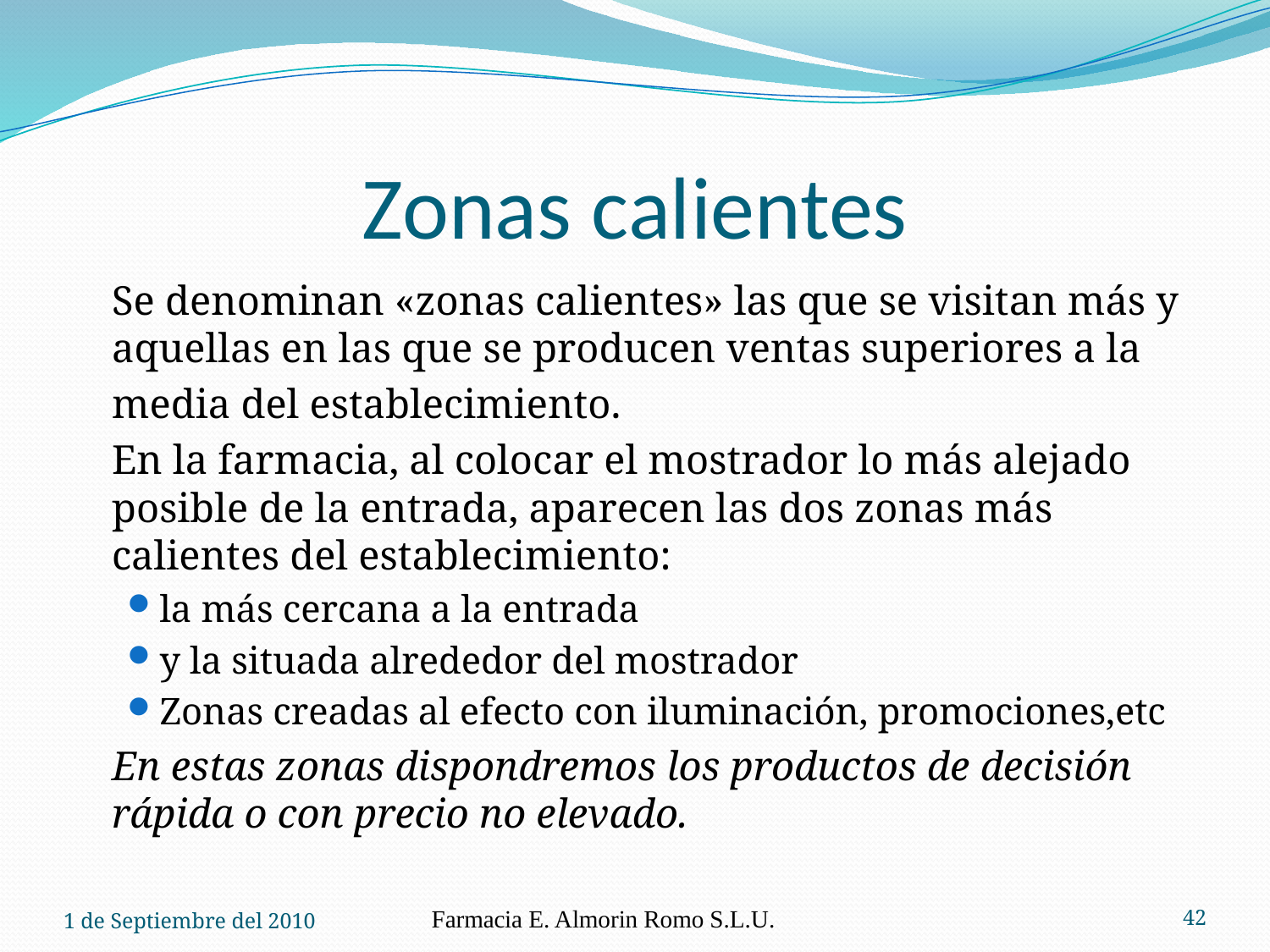

# Zonas calientes
	Se denominan «zonas calientes» las que se visitan más y aquellas en las que se producen ventas superiores a la
	media del establecimiento.
	En la farmacia, al colocar el mostrador lo más alejado posible de la entrada, aparecen las dos zonas más calientes del establecimiento:
la más cercana a la entrada
y la situada alrededor del mostrador
Zonas creadas al efecto con iluminación, promociones,etc
	En estas zonas dispondremos los productos de decisión rápida o con precio no elevado.
1 de Septiembre del 2010
Farmacia E. Almorin Romo S.L.U.
42